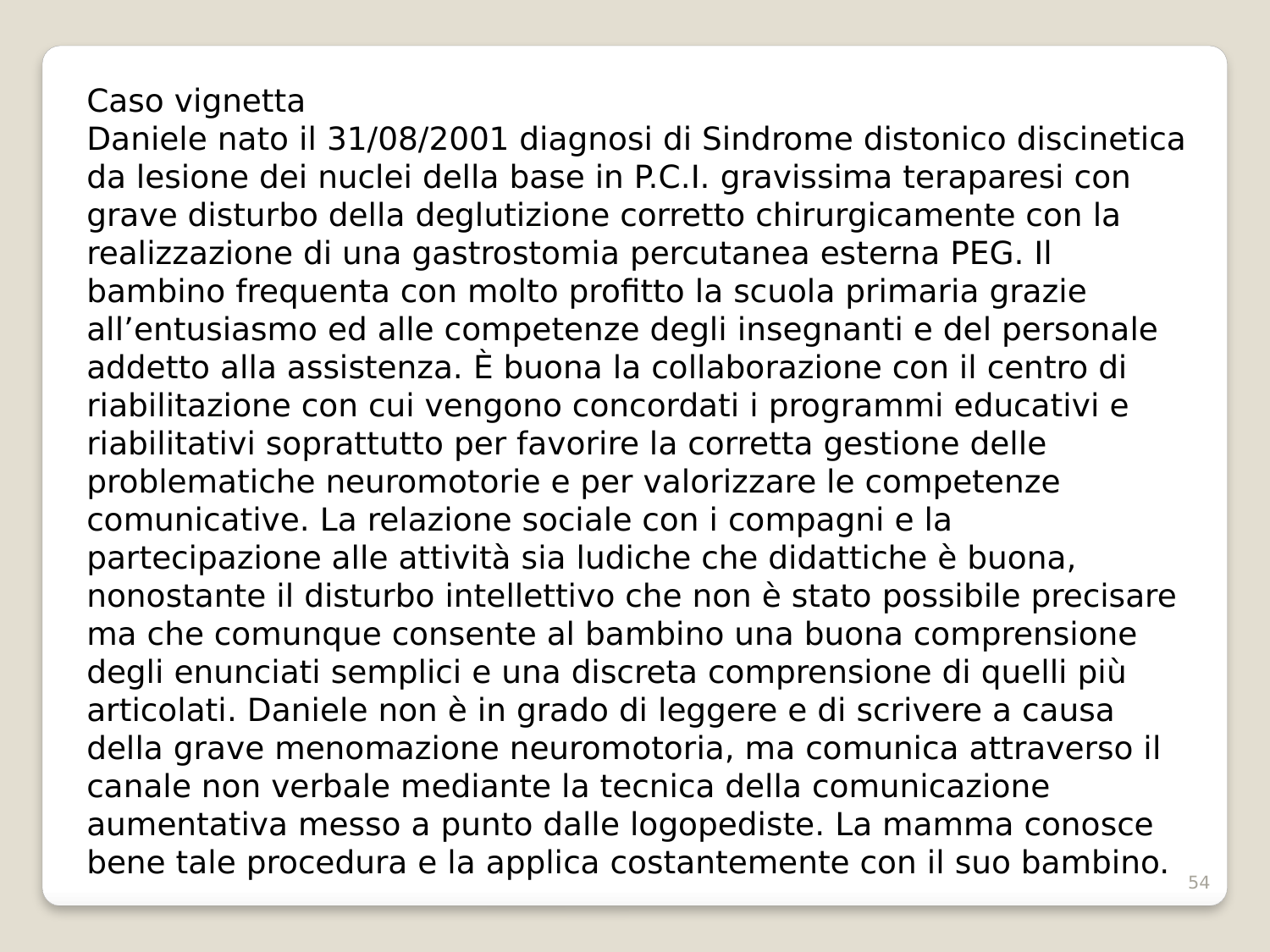

Caso vignetta
Daniele nato il 31/08/2001 diagnosi di Sindrome distonico discinetica da lesione dei nuclei della base in P.C.I. gravissima teraparesi con grave disturbo della deglutizione corretto chirurgicamente con la realizzazione di una gastrostomia percutanea esterna PEG. Il bambino frequenta con molto profitto la scuola primaria grazie all’entusiasmo ed alle competenze degli insegnanti e del personale addetto alla assistenza. È buona la collaborazione con il centro di riabilitazione con cui vengono concordati i programmi educativi e riabilitativi soprattutto per favorire la corretta gestione delle problematiche neuromotorie e per valorizzare le competenze comunicative. La relazione sociale con i compagni e la partecipazione alle attività sia ludiche che didattiche è buona, nonostante il disturbo intellettivo che non è stato possibile precisare ma che comunque consente al bambino una buona comprensione degli enunciati semplici e una discreta comprensione di quelli più articolati. Daniele non è in grado di leggere e di scrivere a causa della grave menomazione neuromotoria, ma comunica attraverso il canale non verbale mediante la tecnica della comunicazione aumentativa messo a punto dalle logopediste. La mamma conosce bene tale procedura e la applica costantemente con il suo bambino.

54